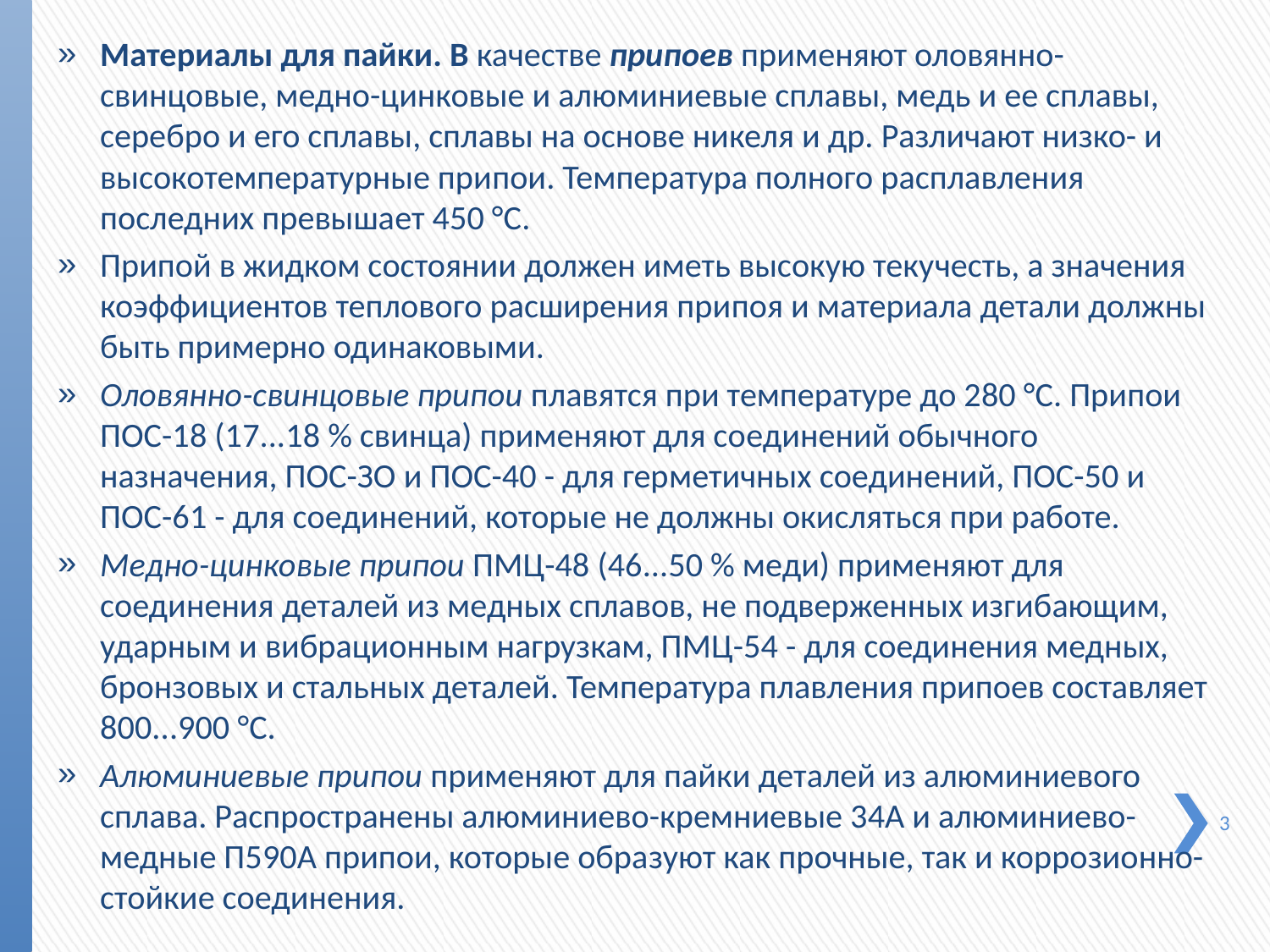

Материалы для пайки. В качестве припоев применяют оловянно-свинцовые, медно-цинковые и алюминиевые спла­вы, медь и ее сплавы, серебро и его сплавы, сплавы на основе никеля и др. Различают низко- и высокотемпературные при­пои. Температура полного расплавления последних превыша­ет 450 °С.
Припой в жидком состоянии должен иметь высокую теку­честь, а значения коэффициентов теплового расширения при­поя и материала детали должны быть примерно одинаковыми.
Оловянно-свинцовые припои плавятся при температуре до 280 °С. Припои ПОС-18 (17...18 % свинца) применяют для со­единений обычного назначения, ПОС-ЗО и ПОС-40 - для гер­метичных соединений, ПОС-50 и ПОС-61 - для соединений, которые не должны окисляться при работе.
Медно-цинковые припои ПМЦ-48 (46...50 % меди) приме­няют для соединения деталей из медных сплавов, не подвер­женных изгибающим, ударным и вибрационным нагрузкам, ПМЦ-54 - для соединения медных, бронзовых и стальных де­талей. Температура плавления припоев составляет 800...900 °С.
Алюминиевые припои применяют для пайки деталей из алюминиевого сплава. Распространены алюминиево-кремниевые 34А и алюминиево-медные П590А припои, которые обра­зуют как прочные, так и коррозионно-стойкие соединения.
3